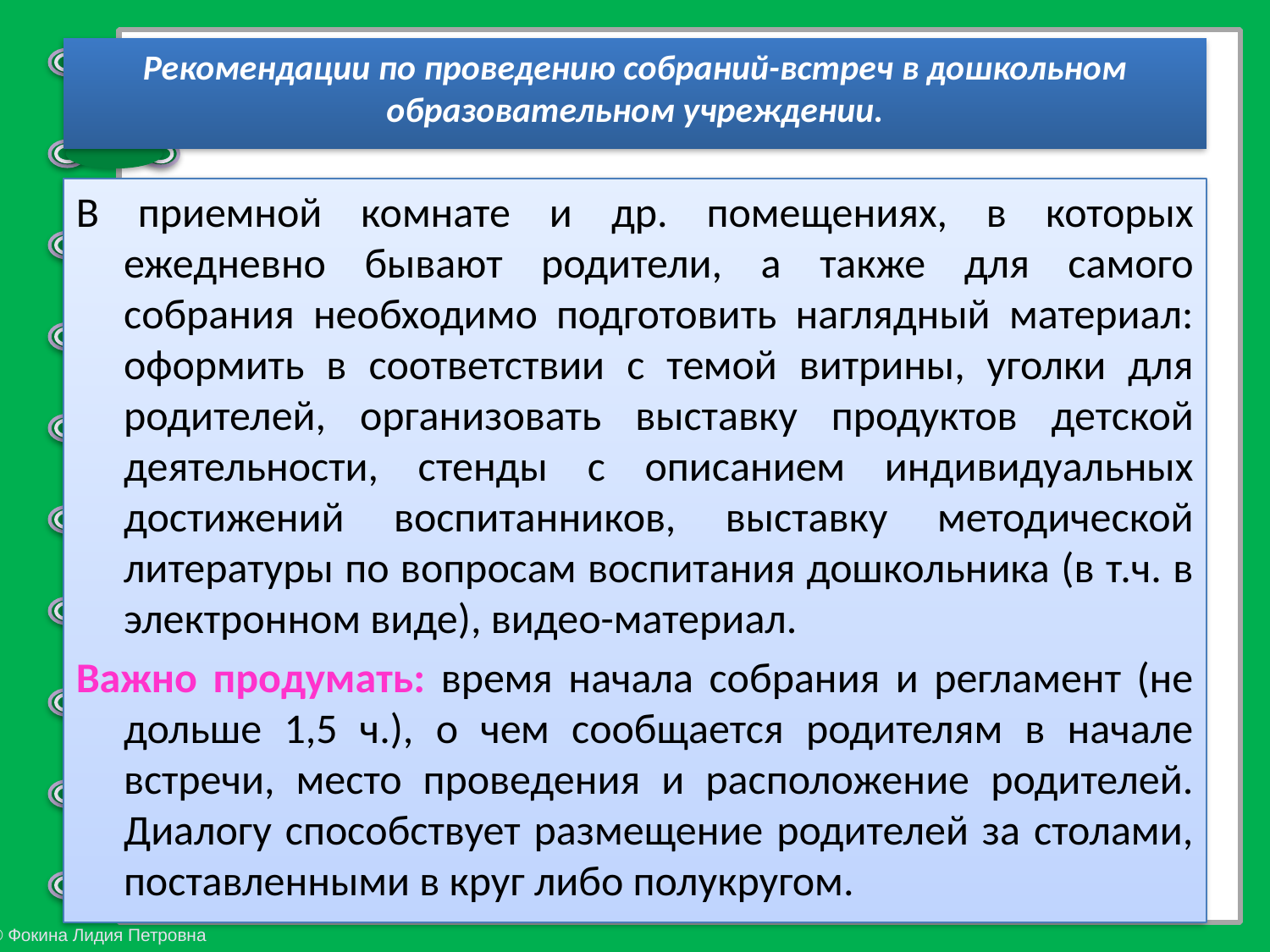

# Рекомендации по проведению собраний-встреч в дошкольном образовательном учреждении.
В приемной комнате и др. помещениях, в которых ежедневно бывают родители, а также для самого собрания необходимо подготовить наглядный материал: оформить в соответствии с темой витрины, уголки для родителей, организовать выставку продуктов детской деятельности, стенды с описанием индивидуальных достижений воспитанников, выставку методической литературы по вопросам воспитания дошкольника (в т.ч. в электронном виде), видео-материал.
Важно продумать: время начала собрания и регламент (не дольше 1,5 ч.), о чем сообщается родителям в начале встречи, место проведения и расположение родителей. Диалогу способствует размещение родителей за столами, поставленными в круг либо полукругом.